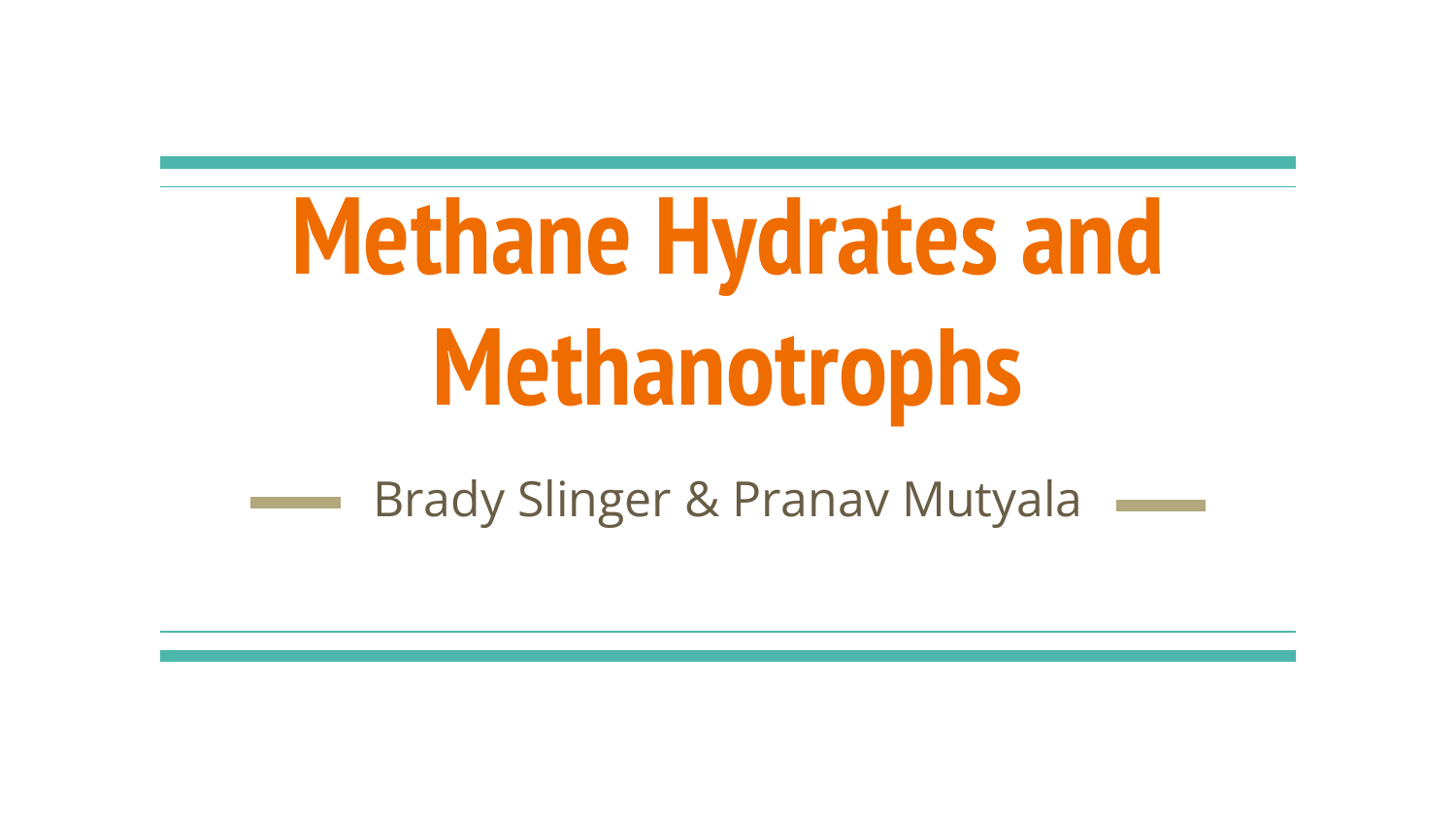

# Methane Hydrates and Methanotrophs
Brady Slinger & Pranav Mutyala